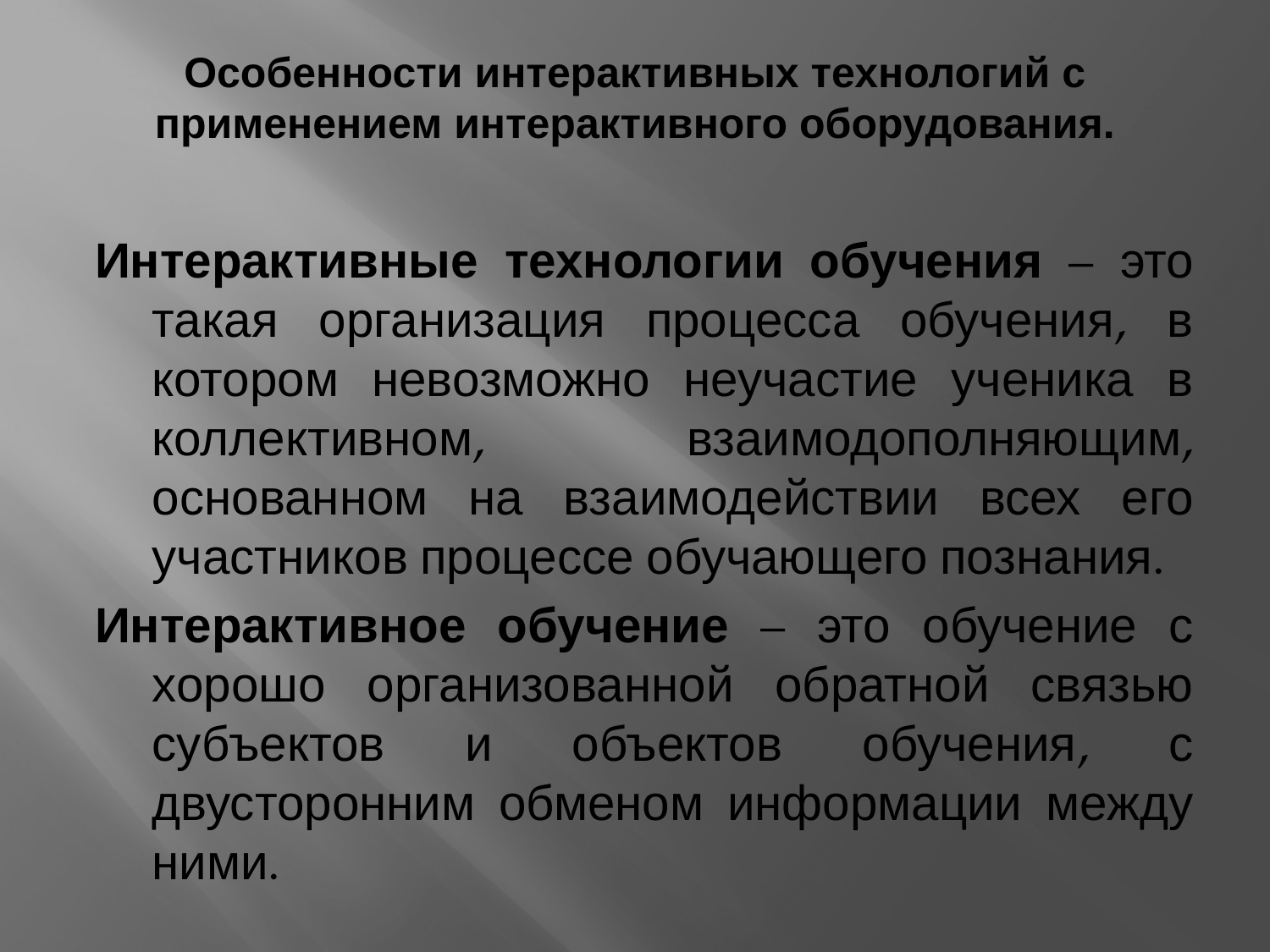

# Особенности интерактивных технологий с применением интерактивного оборудования.
Интерактивные технологии обучения – это такая организация процесса обучения, в котором невозможно неучастие ученика в коллективном, взаимодополняющим, основанном на взаимодействии всех его участников процессе обучающего познания.
Интерактивное обучение – это обучение с хорошо организованной обратной связью субъектов и объектов обучения, с двусторонним обменом информации между ними.